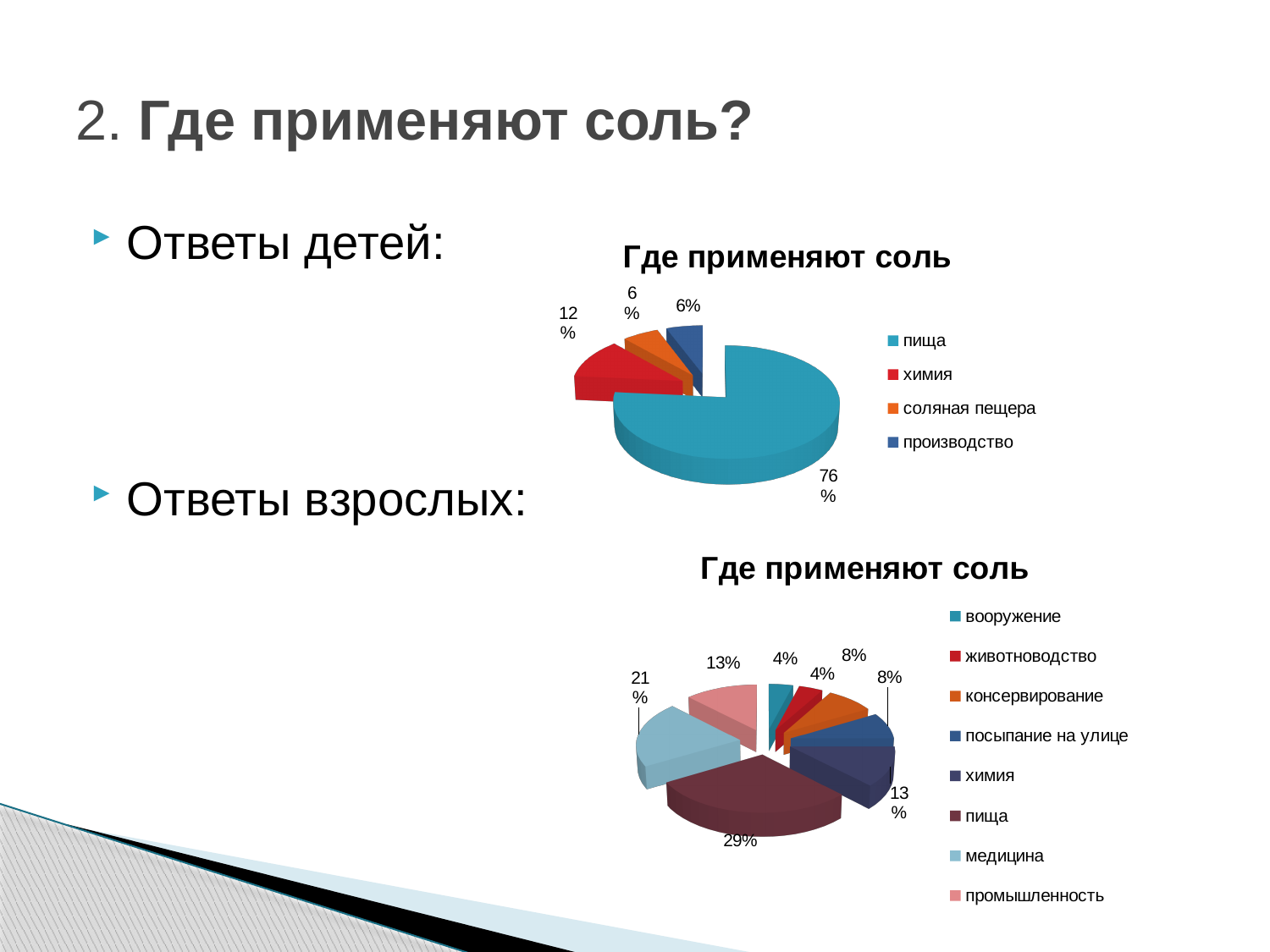

# 2. Где применяют соль?
Ответы детей:

Ответы взрослых:

[unsupported chart]

[unsupported chart]

[unsupported chart]